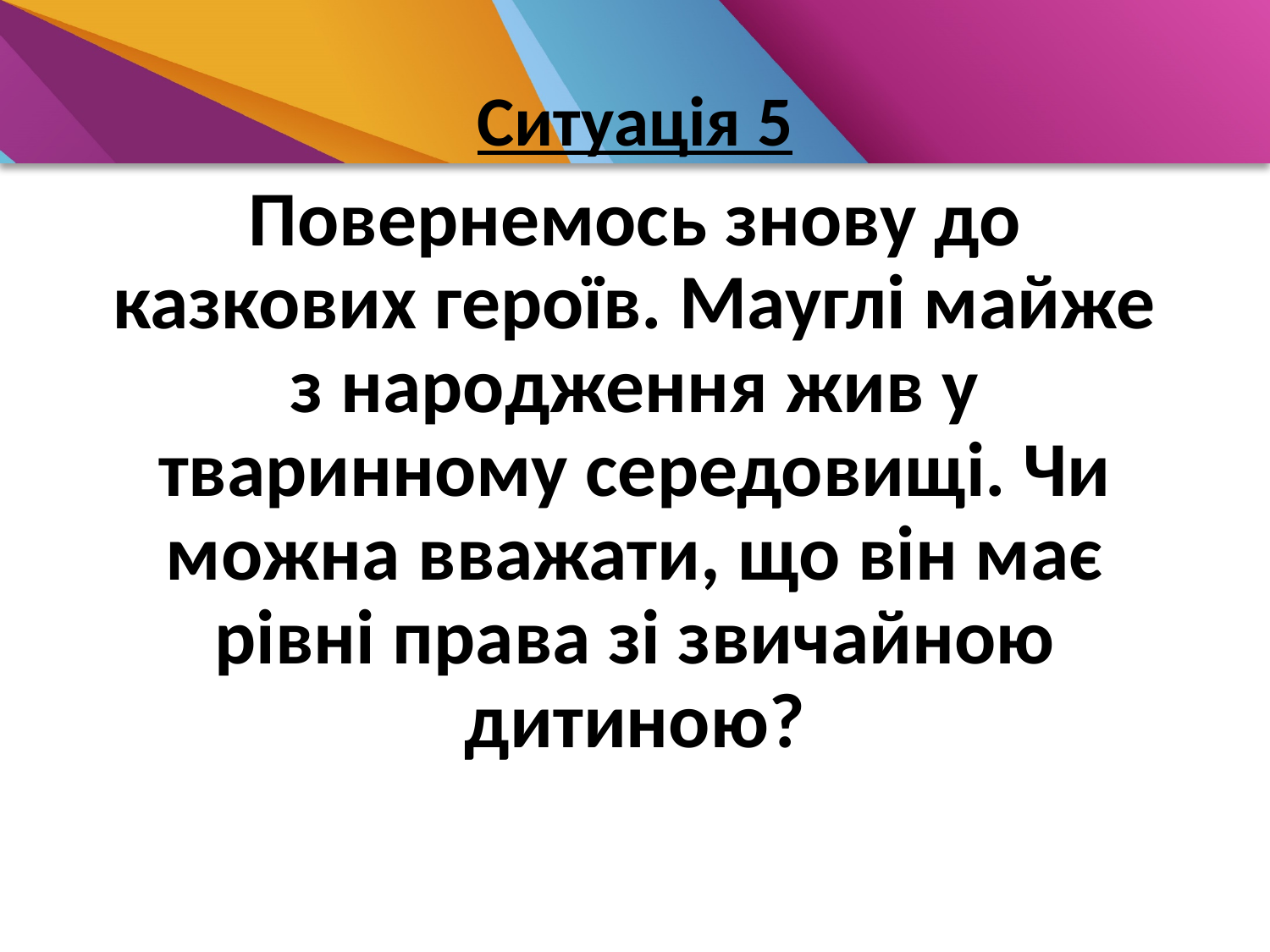

Ситуація 5
Повернемось знову до казкових героїв. Мауглі майже з народження жив у тваринному середовищі. Чи можна вважати, що він має рівні права зі звичайною дитиною?